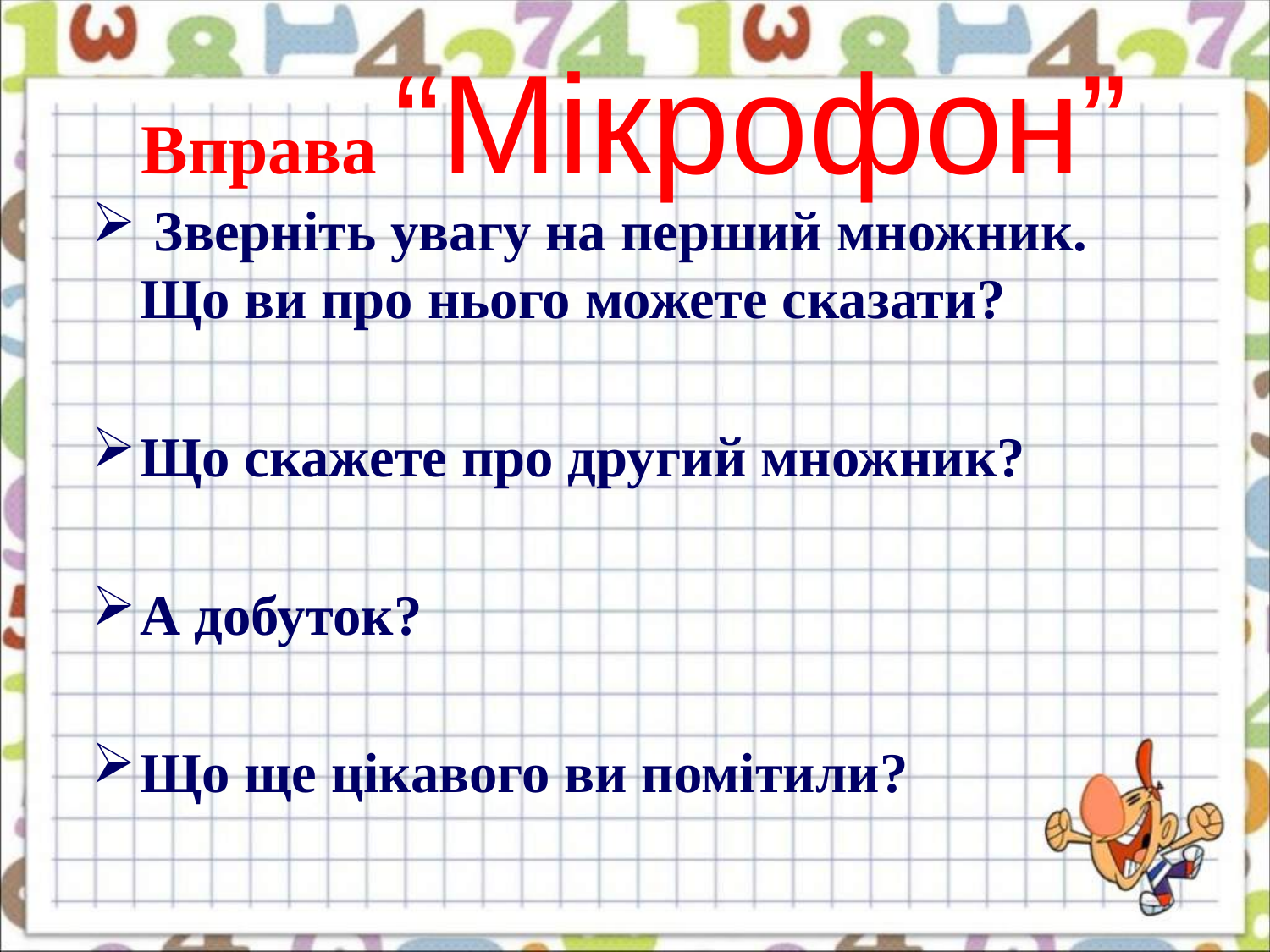

# Вправа “Мікрофон”
 Зверніть увагу на перший множник. Що ви про нього можете сказати?

Що скажете про другий множник?

А добуток?

Що ще цікавого ви помітили?